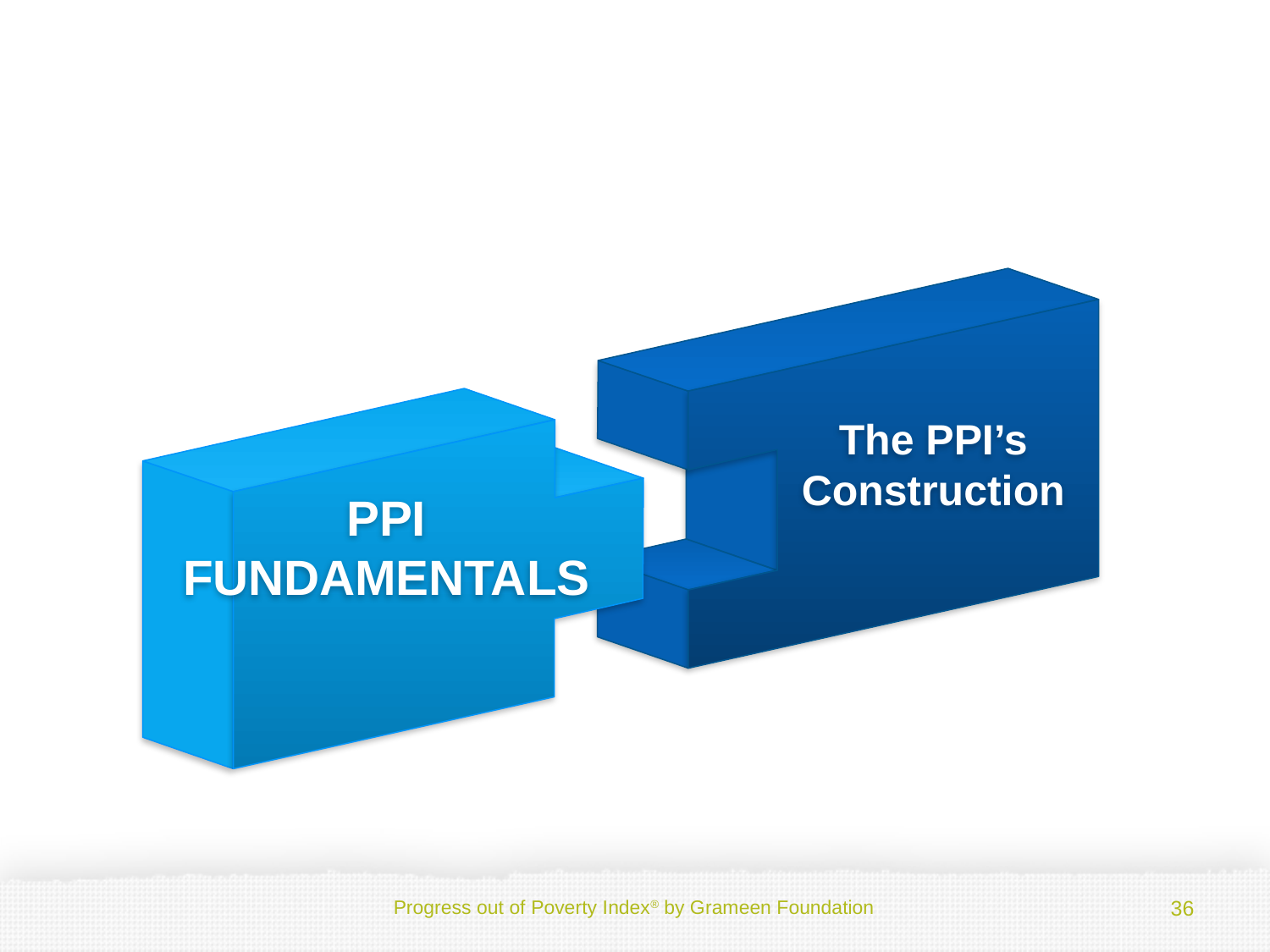

The PPI’s Construction
PPI FUNDAMENTALS
36
Progress out of Poverty Index® by Grameen Foundation